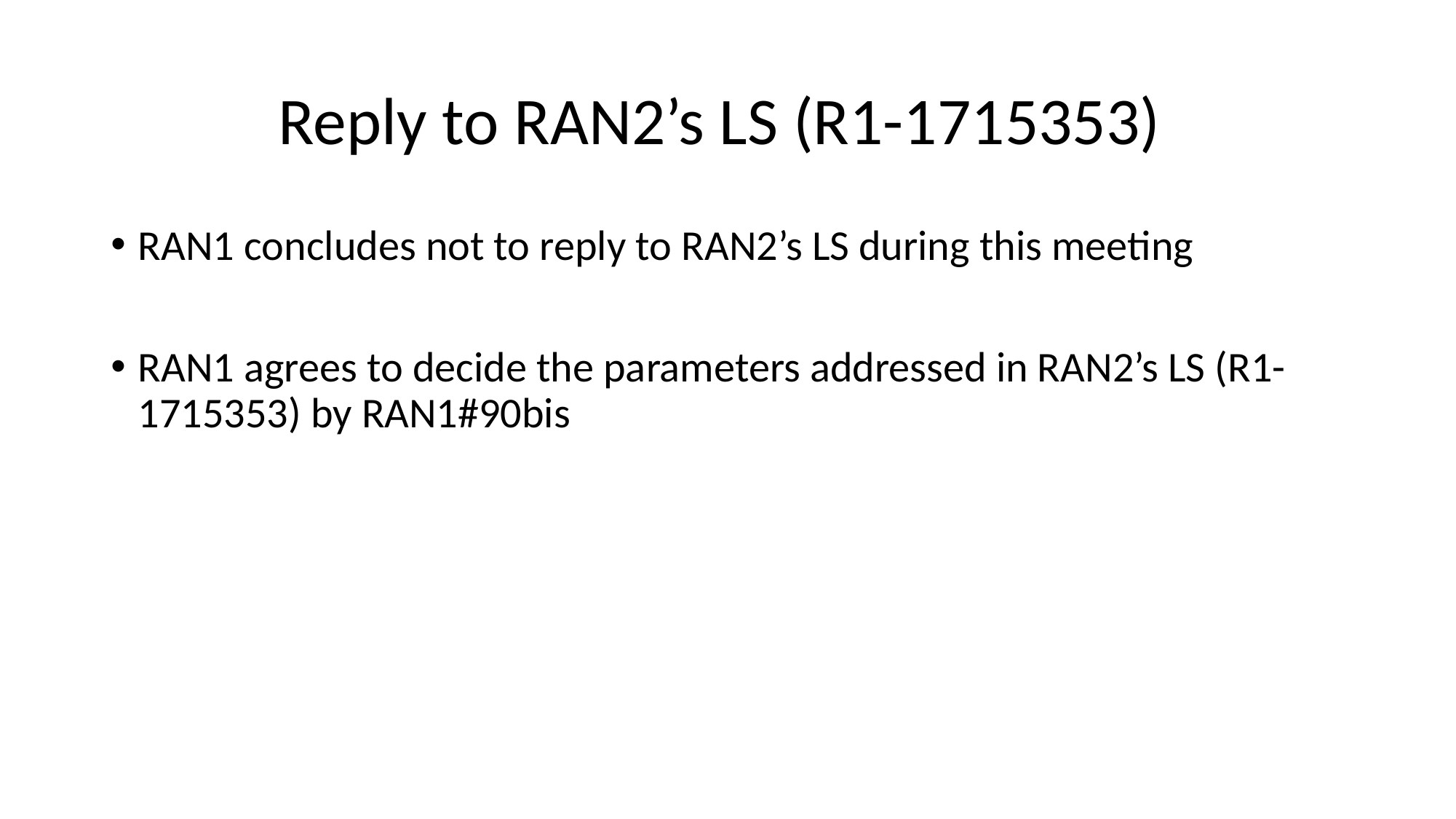

# Reply to RAN2’s LS (R1-1715353)
RAN1 concludes not to reply to RAN2’s LS during this meeting

RAN1 agrees to decide the parameters addressed in RAN2’s LS (R1-1715353) by RAN1#90bis